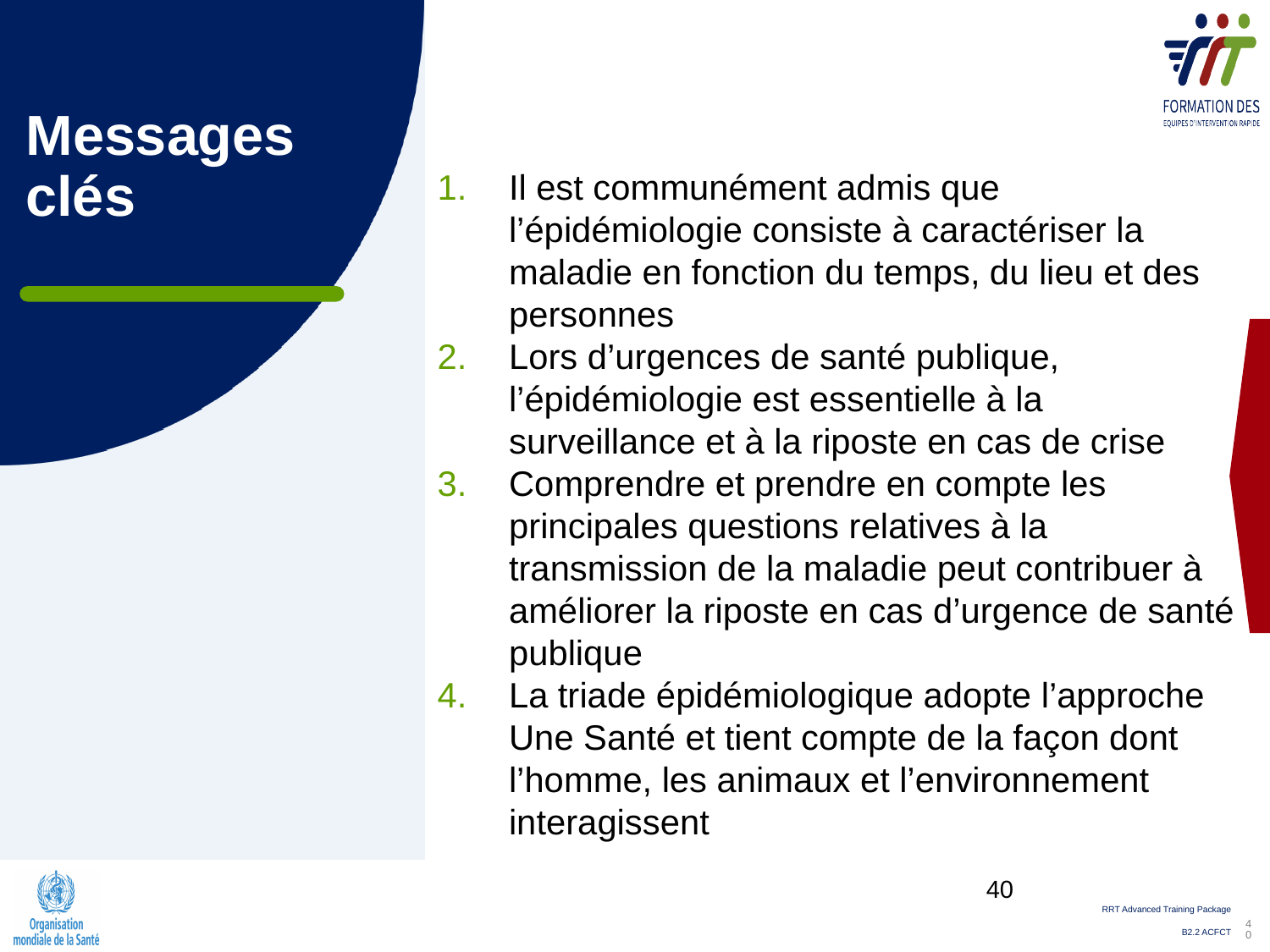

# Messages clés
Il est communément admis que l’épidémiologie consiste à caractériser la maladie en fonction du temps, du lieu et des personnes
Lors d’urgences de santé publique, l’épidémiologie est essentielle à la surveillance et à la riposte en cas de crise
Comprendre et prendre en compte les principales questions relatives à la transmission de la maladie peut contribuer à améliorer la riposte en cas d’urgence de santé publique
La triade épidémiologique adopte l’approche Une Santé et tient compte de la façon dont l’homme, les animaux et l’environnement interagissent

40